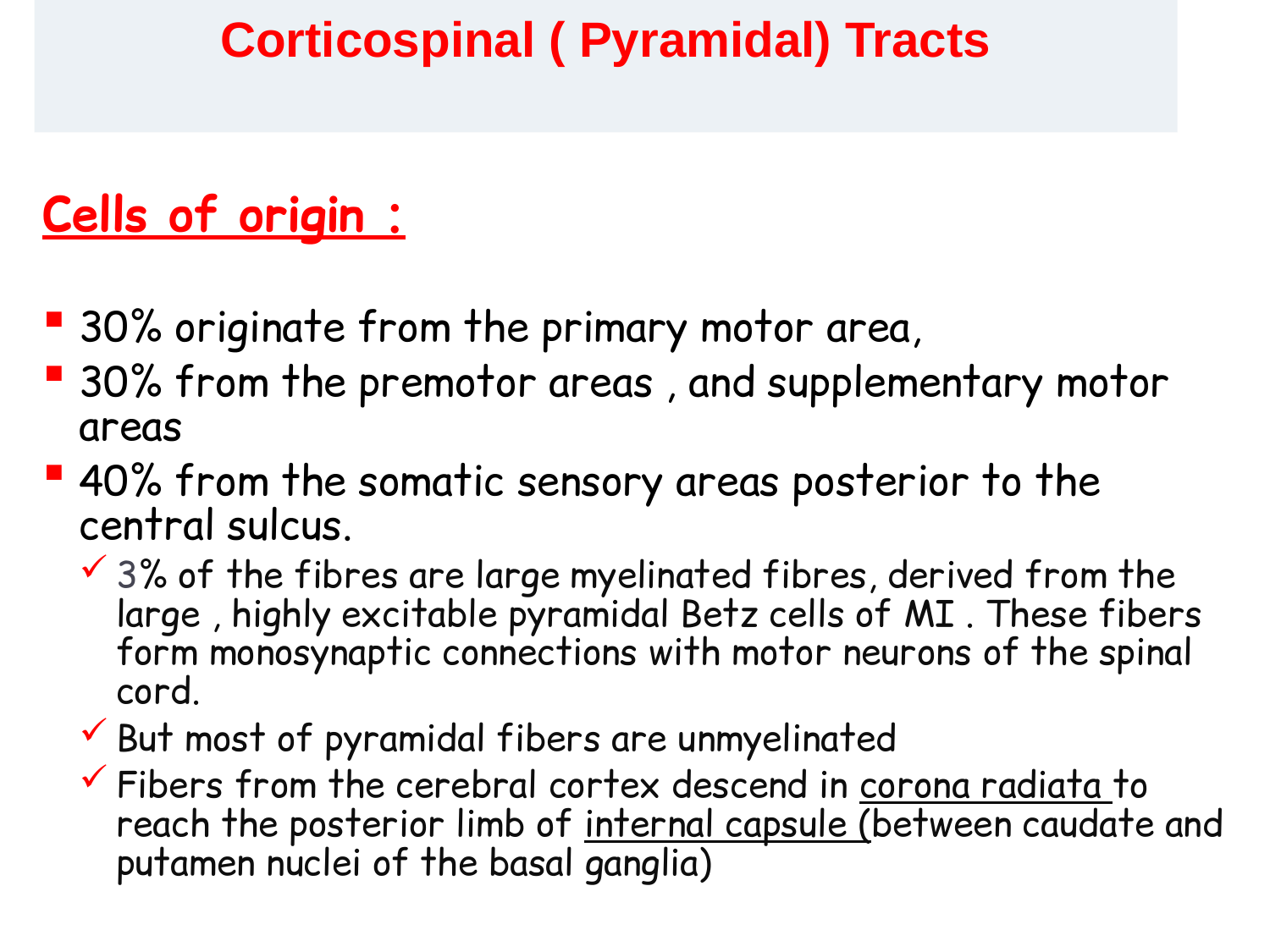

# Corticospinal ( Pyramidal) Tracts

Cells of origin :

30% originate from the primary motor area,
30% from the premotor areas , and supplementary motor areas
40% from the somatic sensory areas posterior to the central sulcus.
3% of the fibres are large myelinated fibres, derived from the large , highly excitable pyramidal Betz cells of MI . These fibers form monosynaptic connections with motor neurons of the spinal cord.
But most of pyramidal fibers are unmyelinated
Fibers from the cerebral cortex descend in corona radiata to reach the posterior limb of internal capsule (between caudate and putamen nuclei of the basal ganglia)